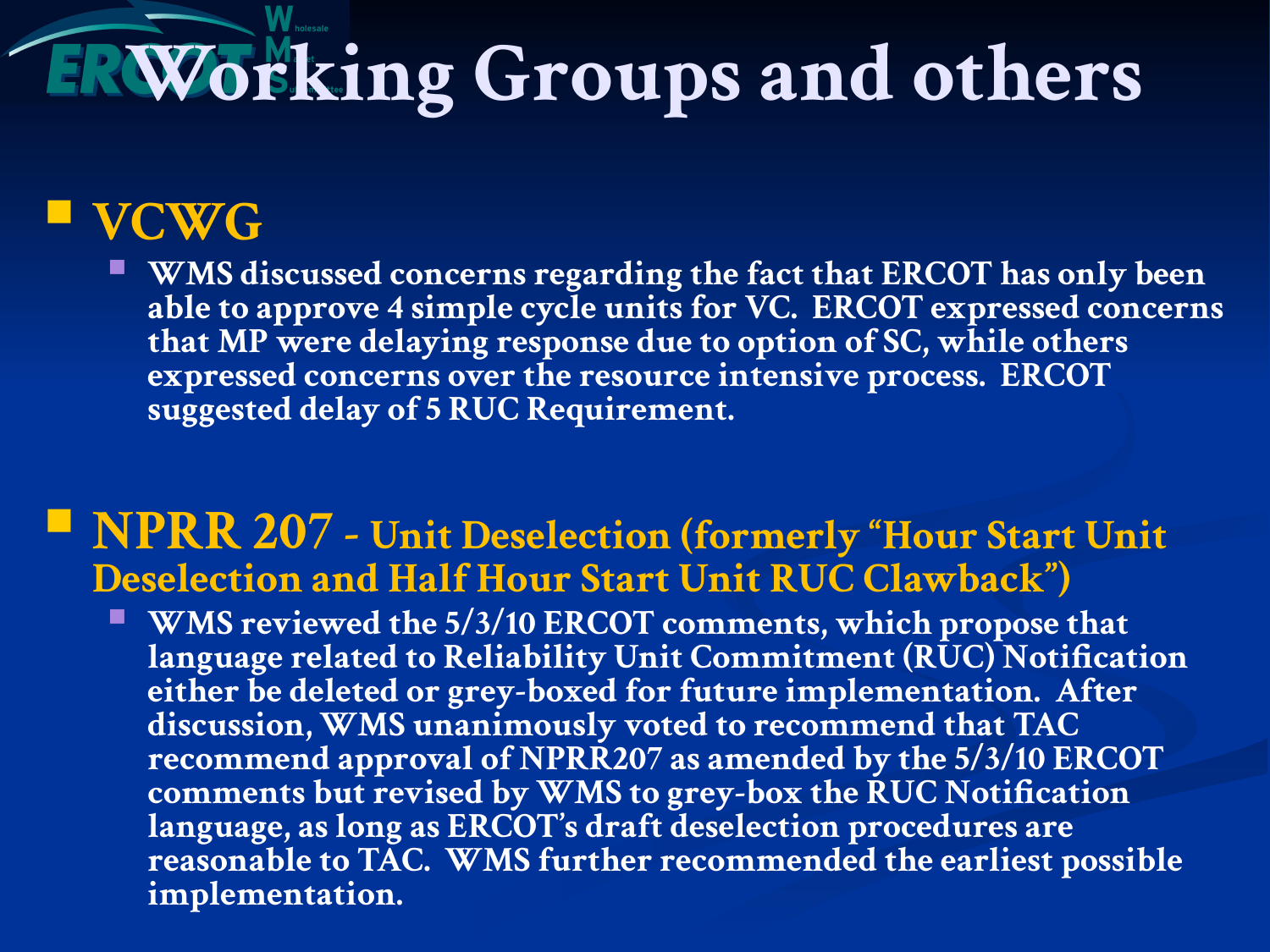

# Working Groups and others
VCWG
WMS discussed concerns regarding the fact that ERCOT has only been able to approve 4 simple cycle units for VC.  ERCOT expressed concerns that MP were delaying response due to option of SC, while others expressed concerns over the resource intensive process.  ERCOT suggested delay of 5 RUC Requirement.

NPRR 207 - Unit Deselection (formerly “Hour Start Unit Deselection and Half Hour Start Unit RUC Clawback”)
WMS reviewed the 5/3/10 ERCOT comments, which propose that language related to Reliability Unit Commitment (RUC) Notification either be deleted or grey-boxed for future implementation.  After discussion, WMS unanimously voted to recommend that TAC recommend approval of NPRR207 as amended by the 5/3/10 ERCOT comments but revised by WMS to grey-box the RUC Notification language, as long as ERCOT’s draft deselection procedures are reasonable to TAC.  WMS further recommended the earliest possible implementation.